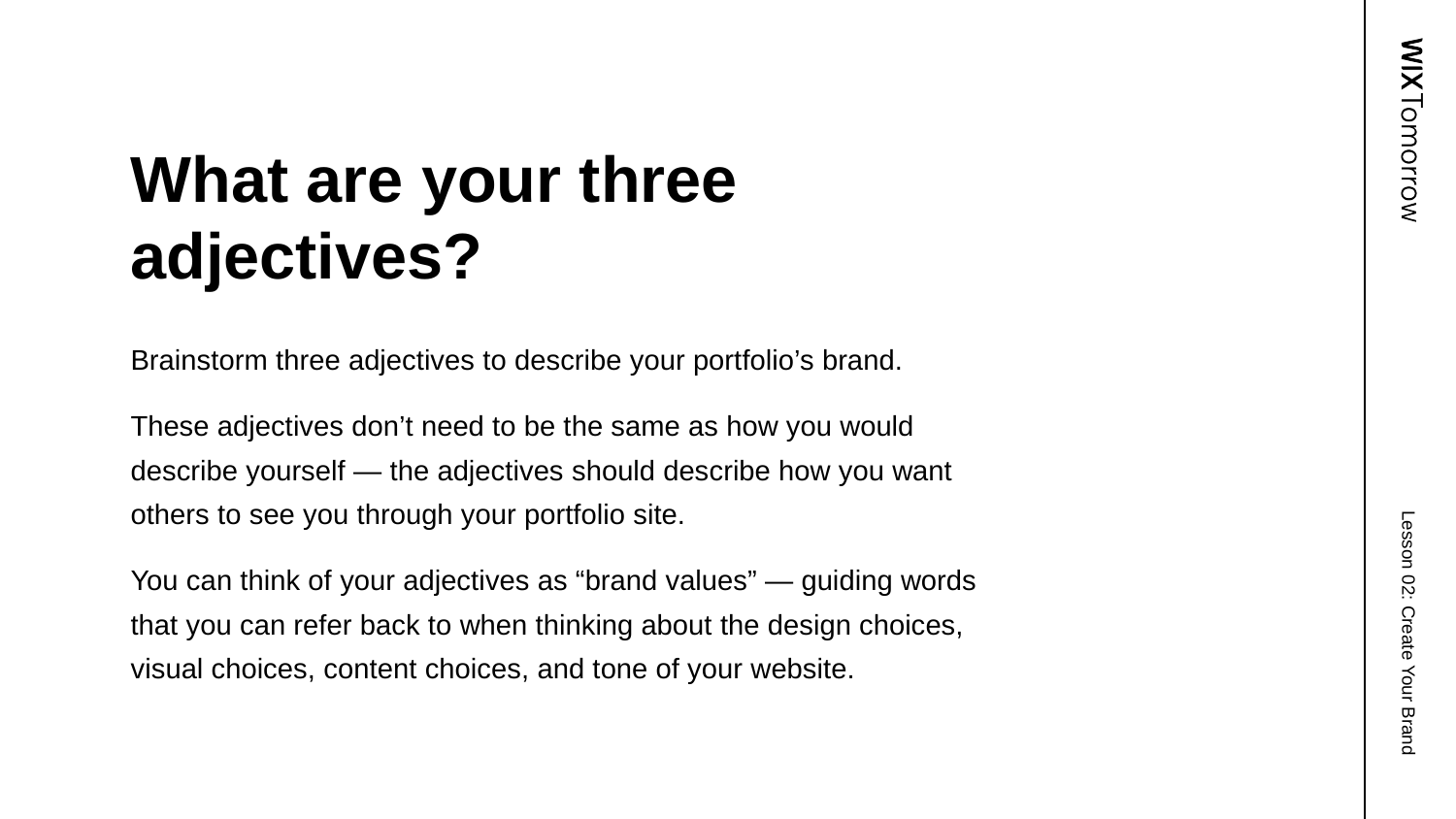

# What are your three adjectives?
Brainstorm three adjectives to describe your portfolio’s brand.
These adjectives don’t need to be the same as how you would describe yourself — the adjectives should describe how you want others to see you through your portfolio site.
You can think of your adjectives as “brand values” — guiding words that you can refer back to when thinking about the design choices, visual choices, content choices, and tone of your website.